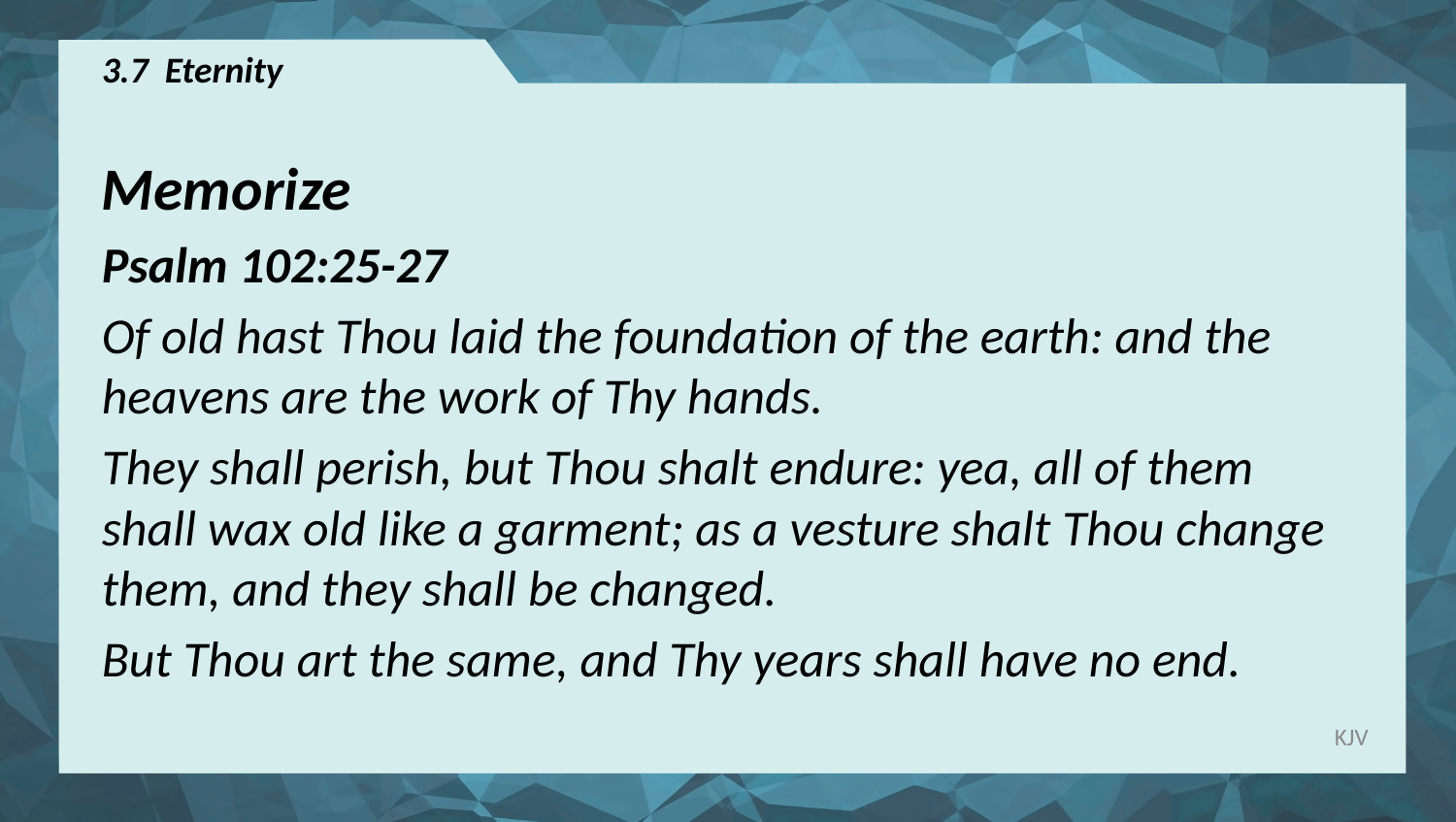

# 3.7  Eternity
Memorize
Psalm 102:25-27
Of old hast Thou laid the foundation of the earth: and the heavens are the work of Thy hands.
They shall perish, but Thou shalt endure: yea, all of them shall wax old like a garment; as a vesture shalt Thou change them, and they shall be changed.
But Thou art the same, and Thy years shall have no end.
KJV